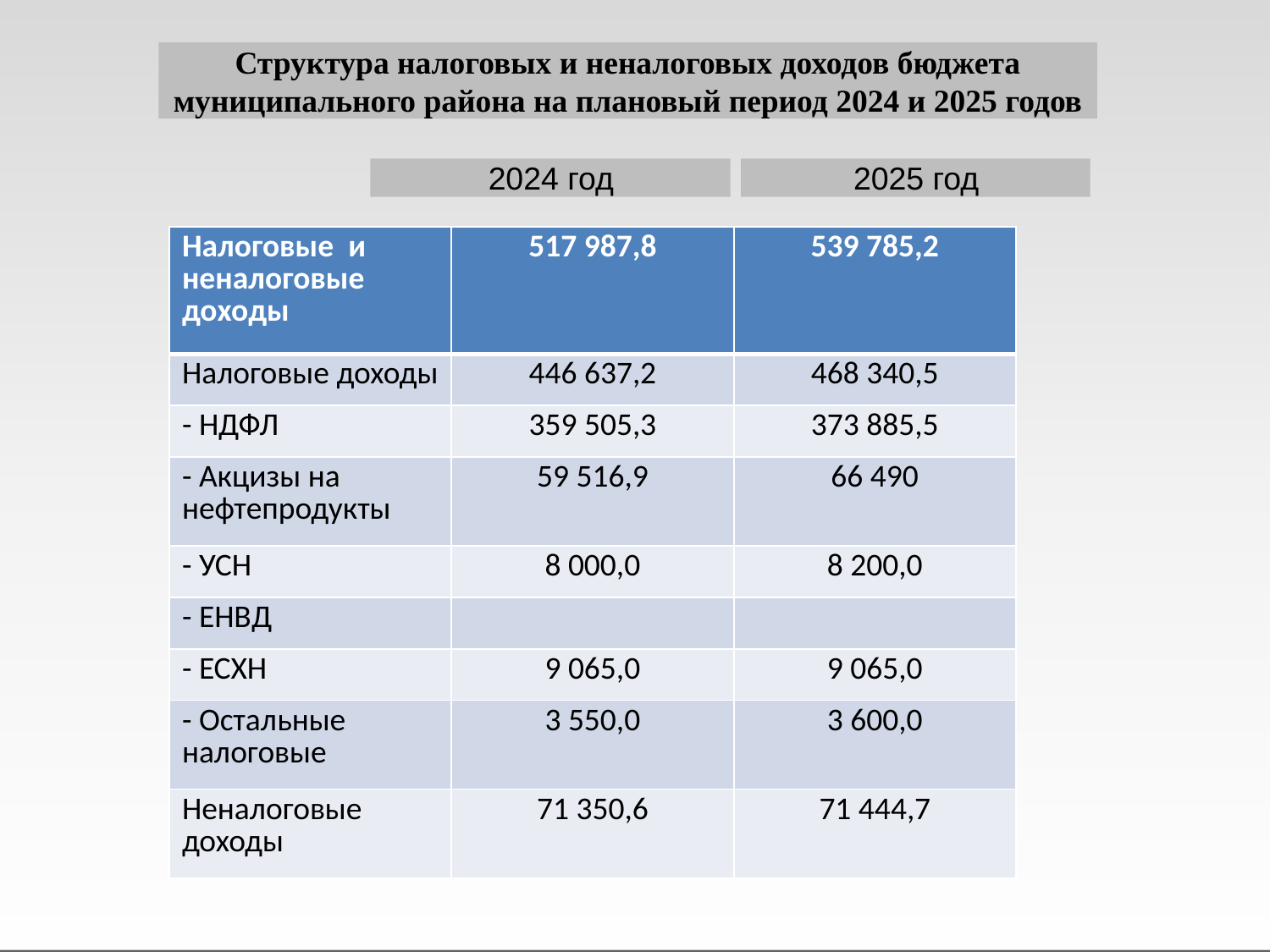

Структура налоговых и неналоговых доходов бюджета муниципального района на плановый период 2024 и 2025 годов
2024 год
2025 год
| Налоговые и неналоговые доходы | 517 987,8 | 539 785,2 |
| --- | --- | --- |
| Налоговые доходы | 446 637,2 | 468 340,5 |
| - НДФЛ | 359 505,3 | 373 885,5 |
| - Акцизы на нефтепродукты | 59 516,9 | 66 490 |
| - УСН | 8 000,0 | 8 200,0 |
| - ЕНВД |  |  |
| - ЕСХН | 9 065,0 | 9 065,0 |
| - Остальные налоговые | 3 550,0 | 3 600,0 |
| Неналоговые доходы | 71 350,6 | 71 444,7 |